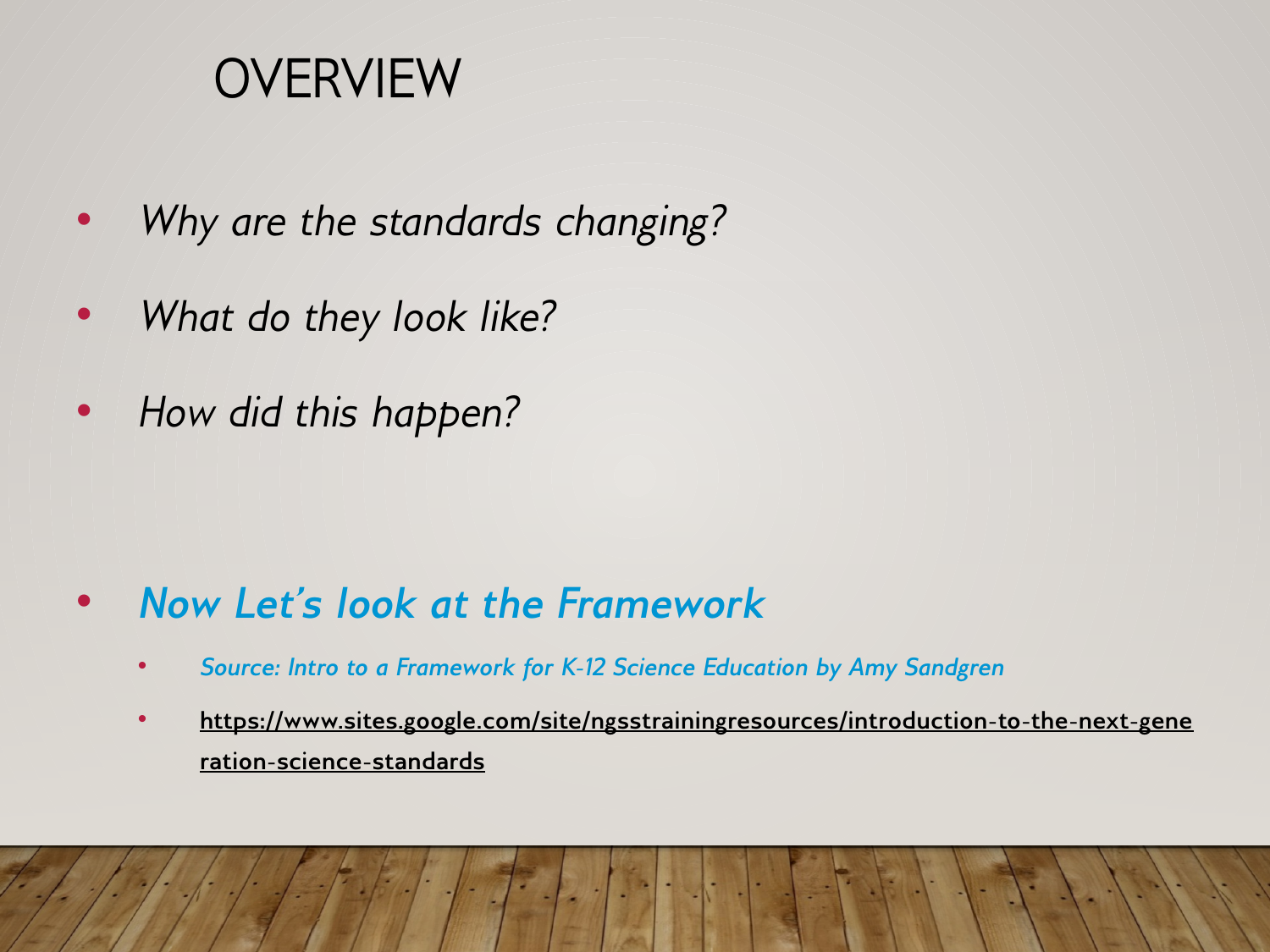

# Overview
Why are the standards changing?
What do they look like?
How did this happen?

Now Let’s look at the Framework
Source: Intro to a Framework for K-12 Science Education by Amy Sandgren
https://www.sites.google.com/site/ngsstrainingresources/introduction-to-the-next-generation-science-standards